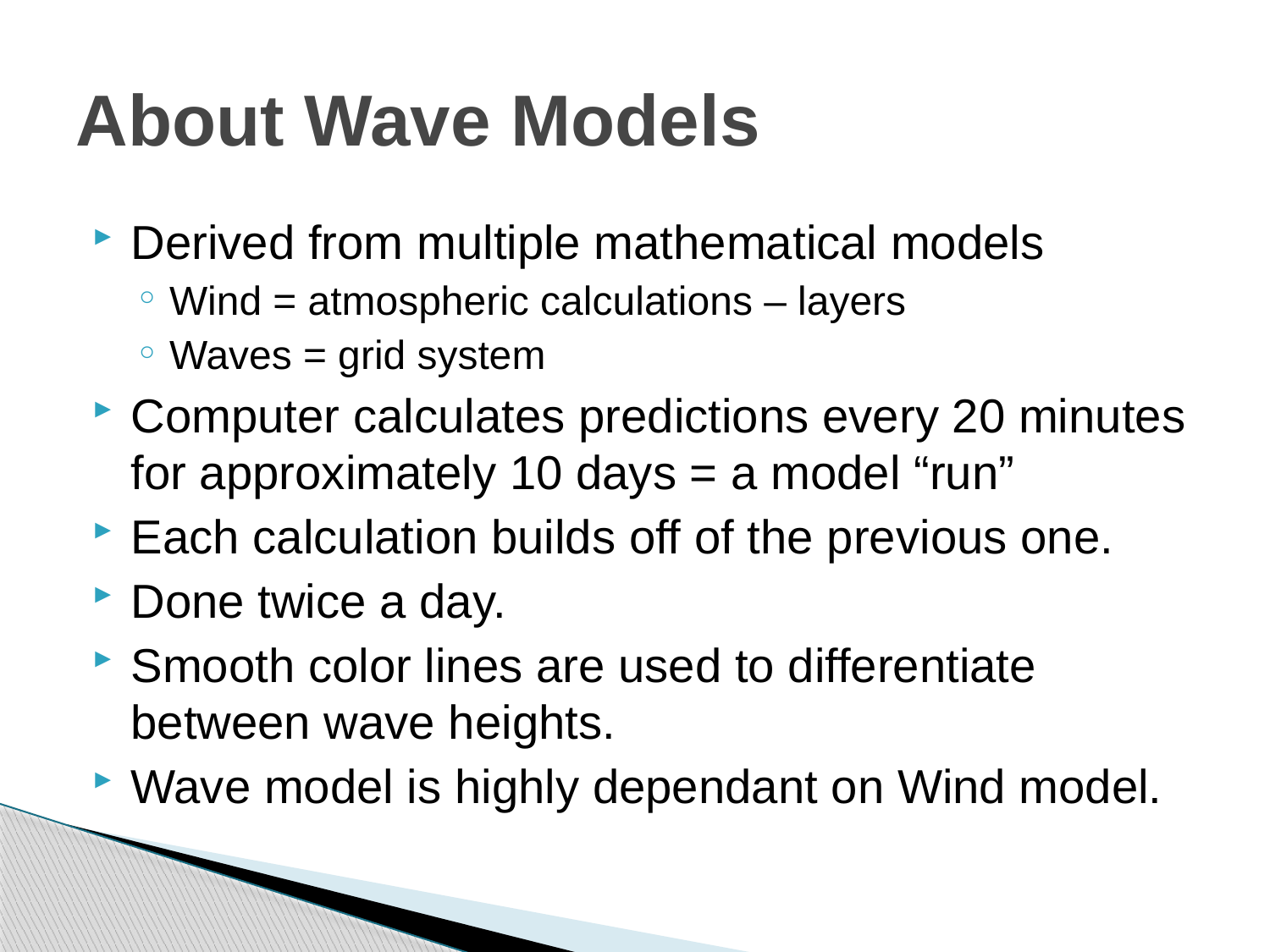

# About Wave Models
Derived from multiple mathematical models
Wind = atmospheric calculations – layers
Waves = grid system
Computer calculates predictions every 20 minutes for approximately 10 days = a model “run”
Each calculation builds off of the previous one.
Done twice a day.
Smooth color lines are used to differentiate between wave heights.
Wave model is highly dependant on Wind model.